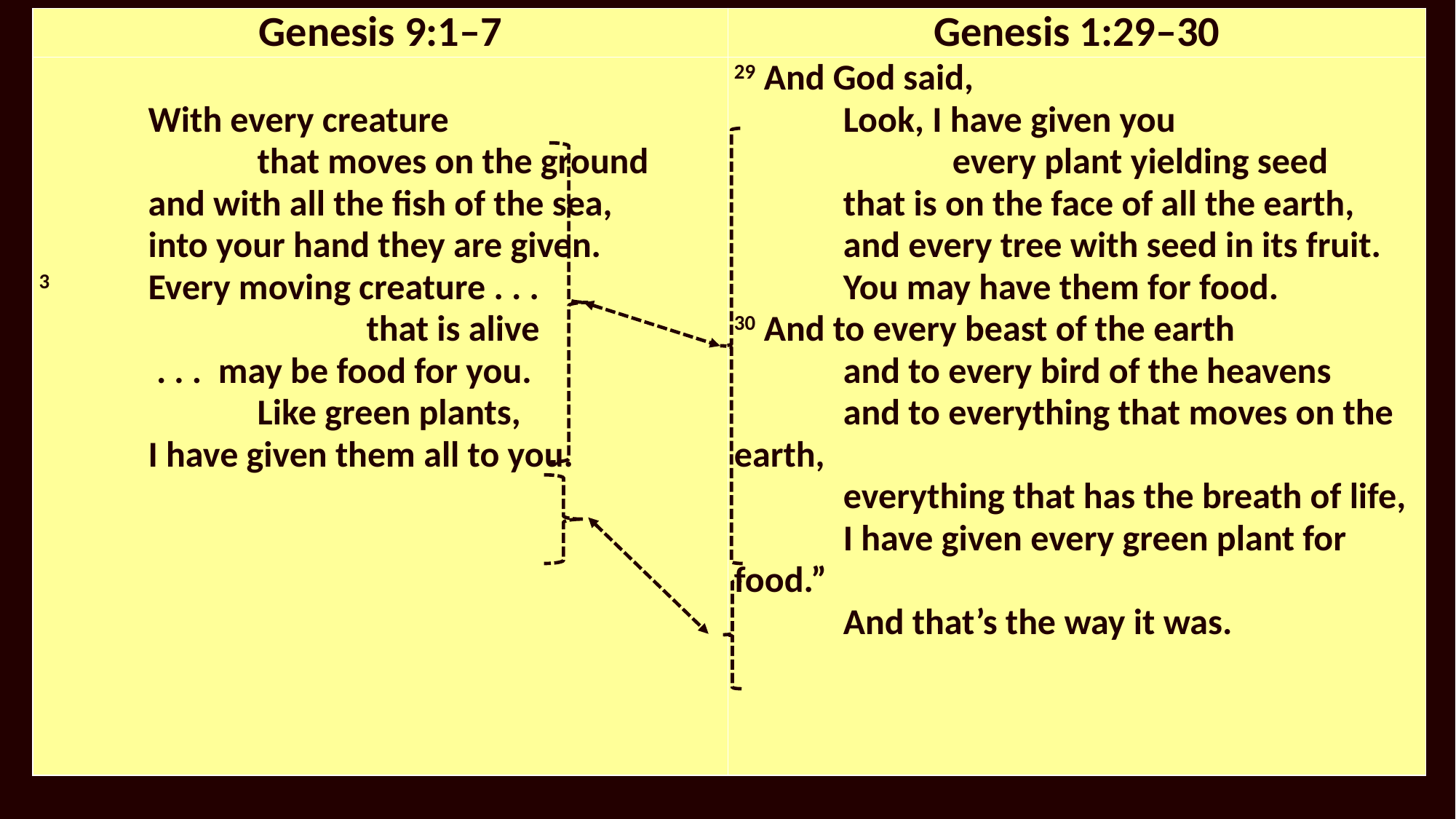

| Genesis 9:1–7 | Genesis 1:29–30 |
| --- | --- |
| With every creature that moves on the ground and with all the fish of the sea, into your hand they are given. 3 Every moving creature . . . that is alive . . . may be food for you. Like green plants, I have given them all to you. | 29 And God said, Look, I have given you every plant yielding seed that is on the face of all the earth, and every tree with seed in its fruit. You may have them for food. 30 And to every beast of the earth and to every bird of the heavens and to everything that moves on the earth, everything that has the breath of life, I have given every green plant for food.” And that’s the way it was. |
#